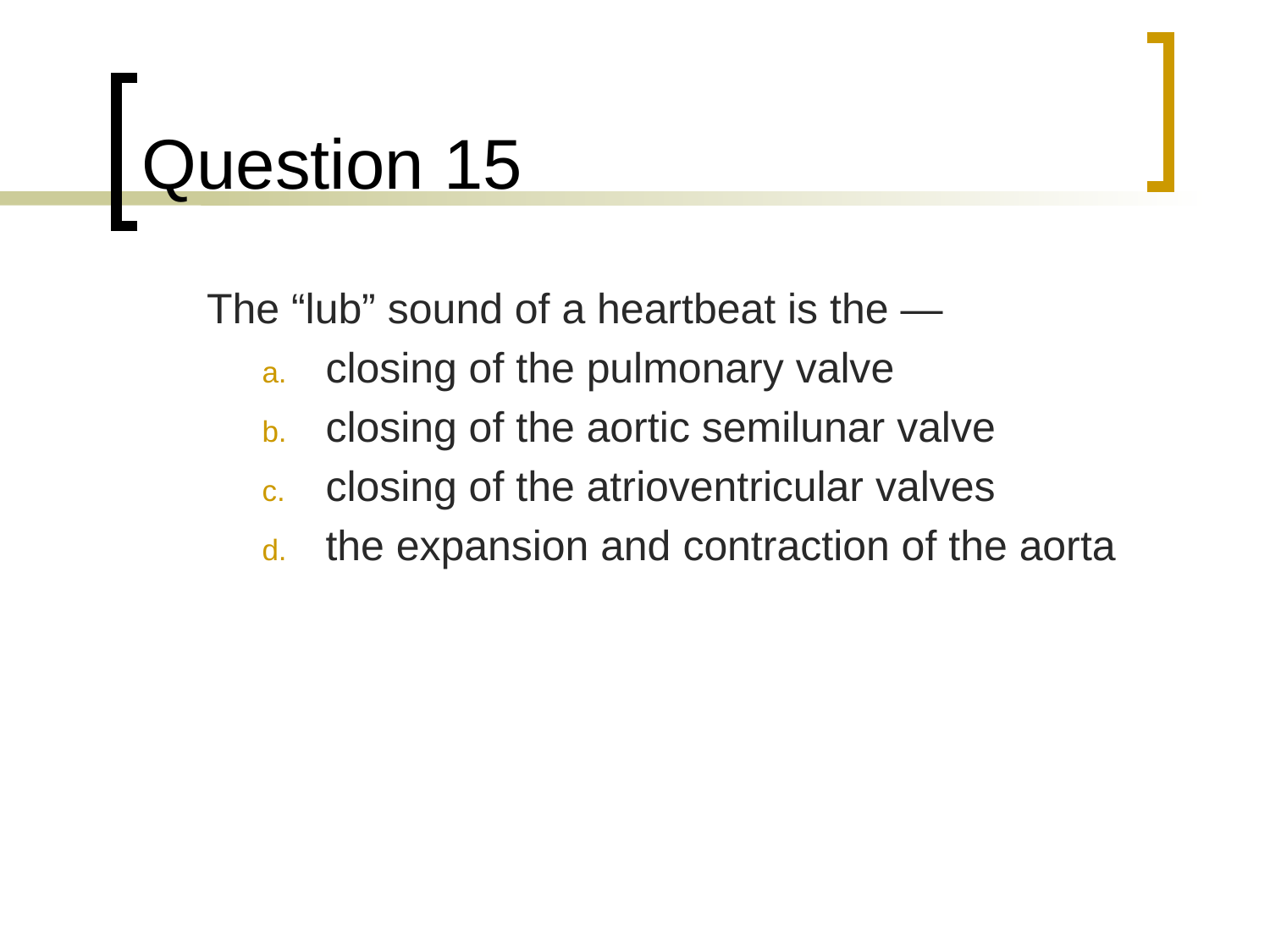

# Question 15
	The “lub” sound of a heartbeat is the —
closing of the pulmonary valve
closing of the aortic semilunar valve
closing of the atrioventricular valves
the expansion and contraction of the aorta